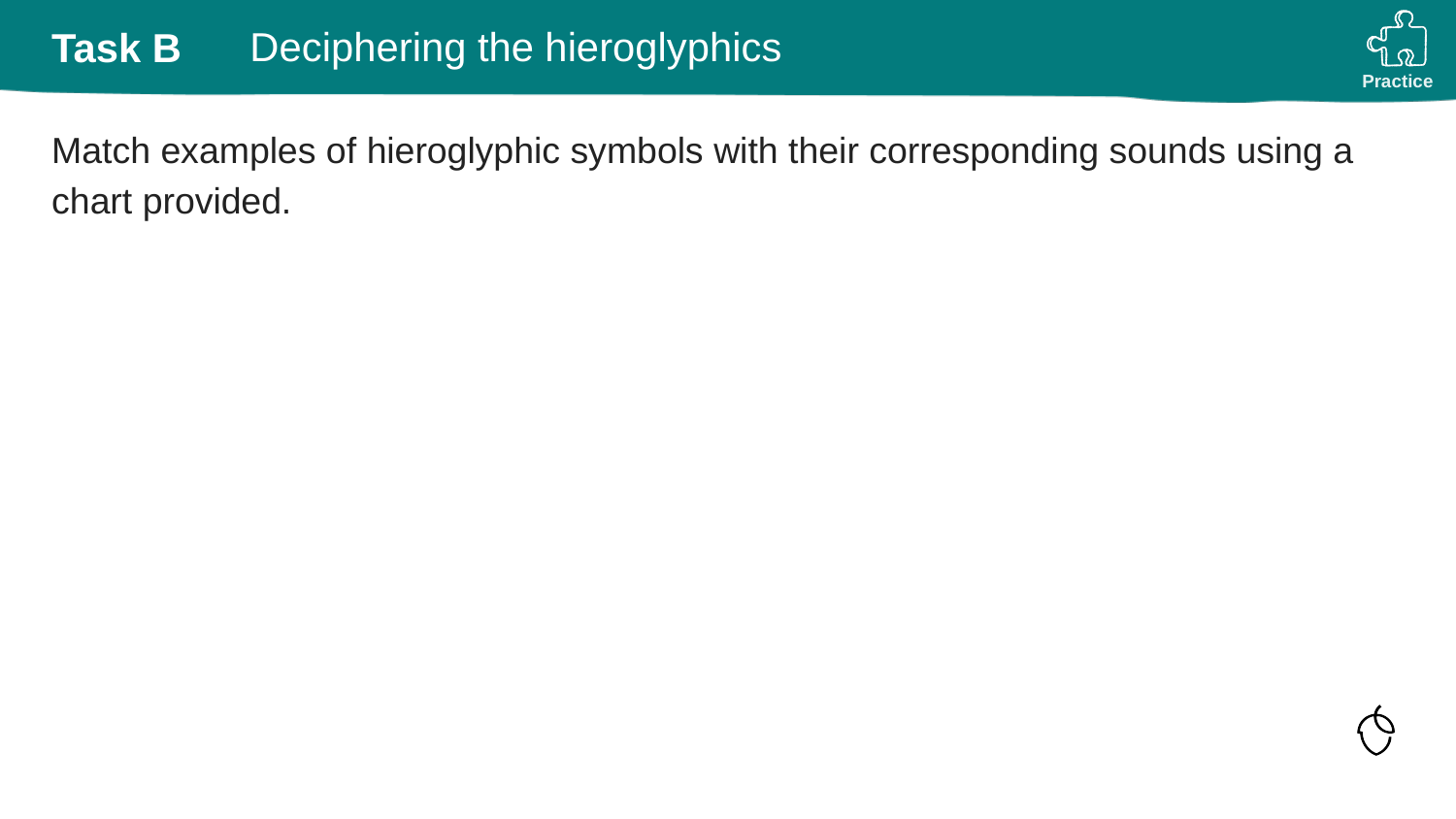

Deciphering the hieroglyphics
Match examples of hieroglyphic symbols with their corresponding sounds using a chart provided.